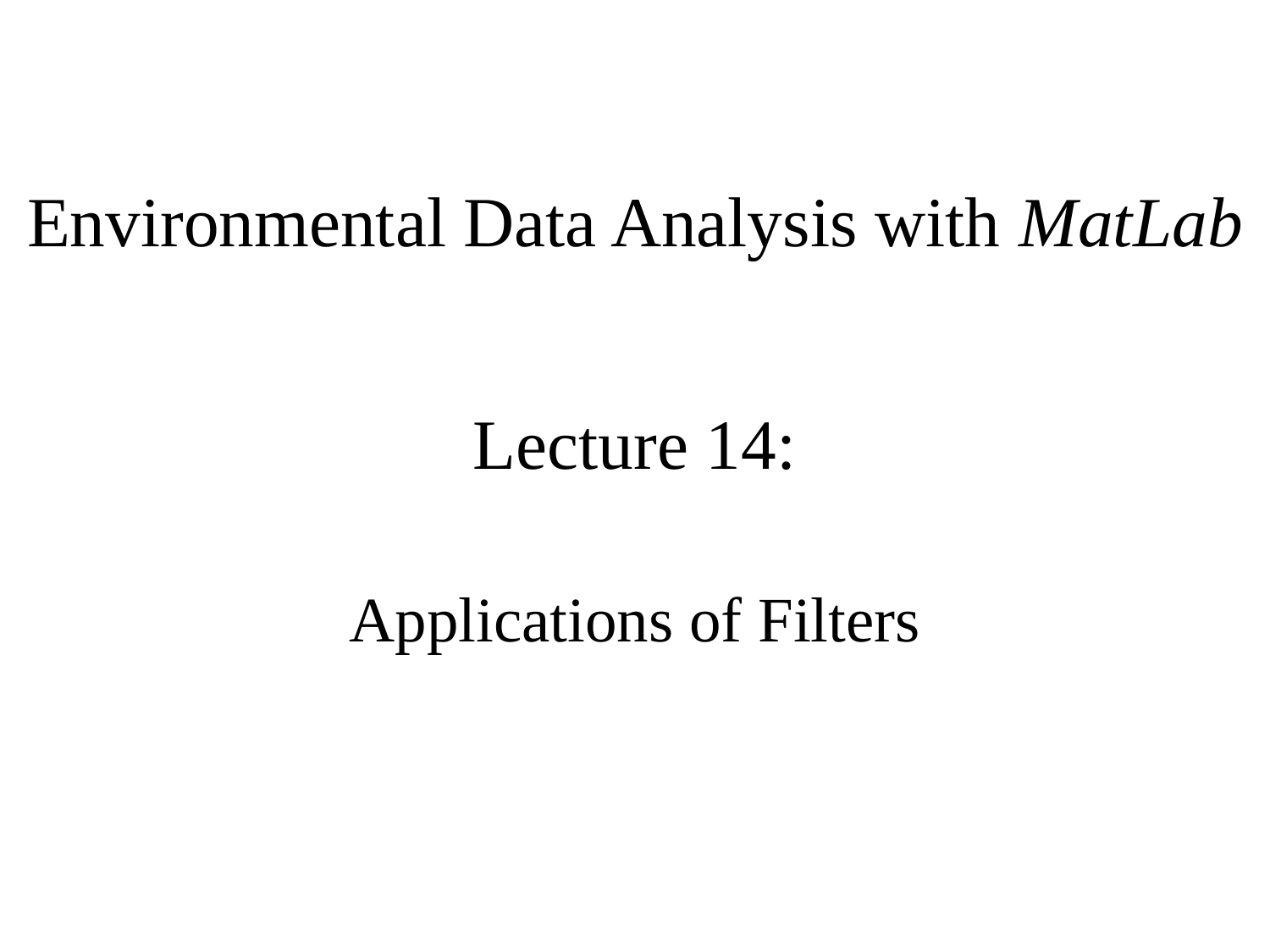

Environmental Data Analysis with MatLab
Lecture 14:

Applications of Filters